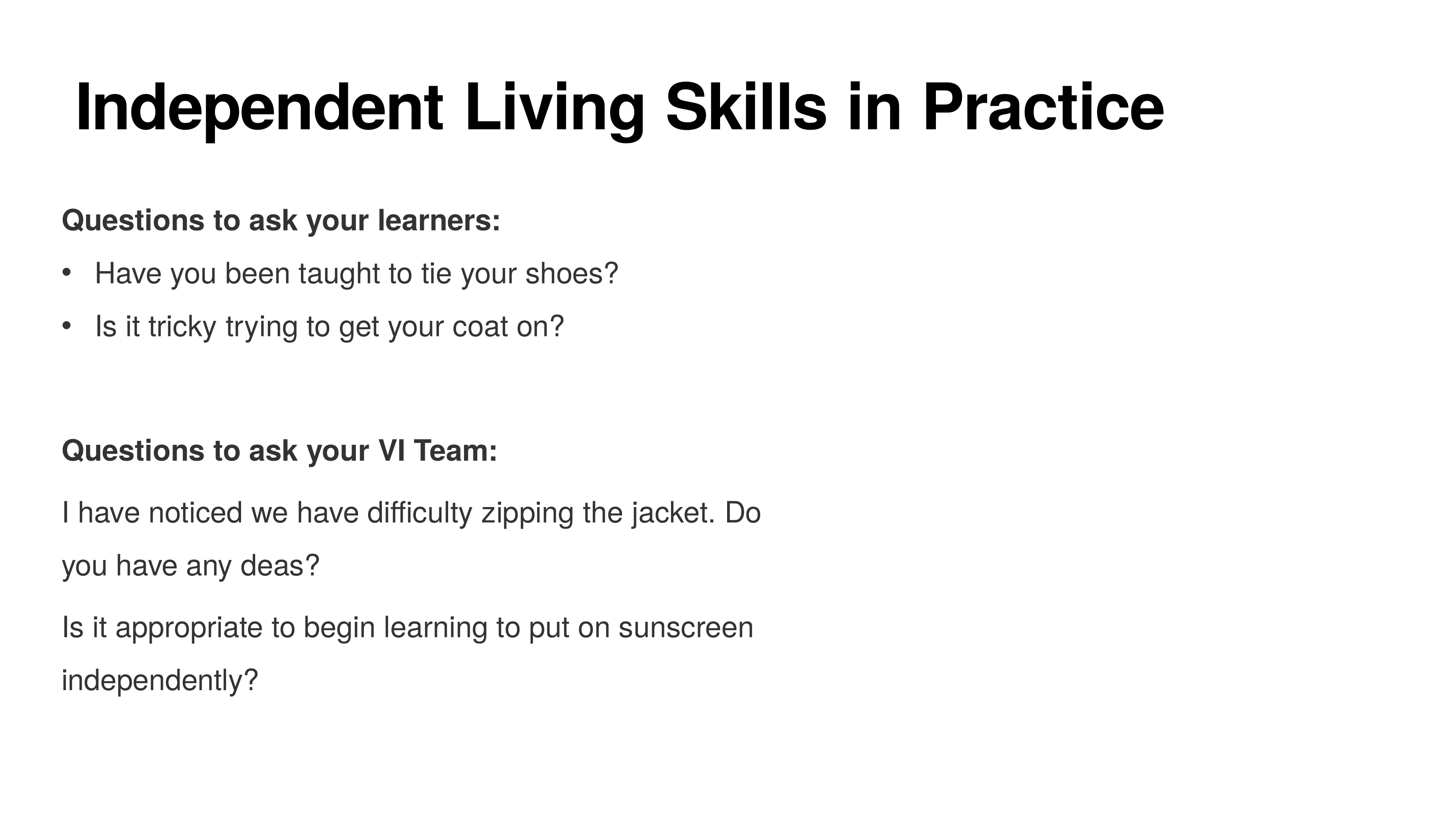

# Independent Living Skills in Practice
Questions to ask your learners:
Have you been taught to tie your shoes?
Is it tricky trying to get your coat on?

Questions to ask your VI Team:
I have noticed we have diﬃculty zipping the jacket. Do you have any deas?
Is it appropriate to begin learning to put on sunscreen independently?